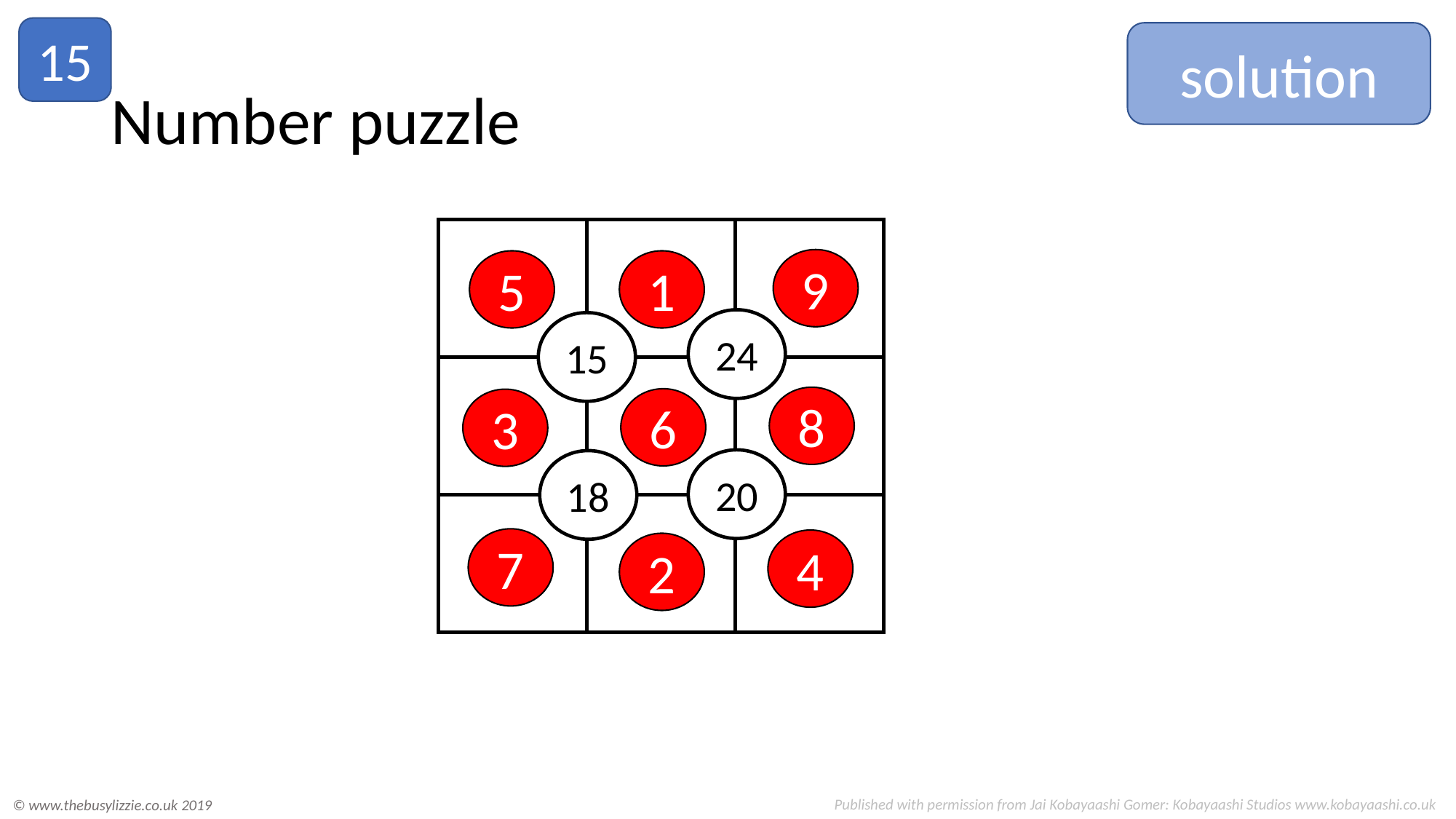

15
solution
# Number puzzle

24
15

20
18

9
1
5
8
6
3
7
4
2
Published with permission from Jai Kobayaashi Gomer: Kobayaashi Studios www.kobayaashi.co.uk
© www.thebusylizzie.co.uk 2019